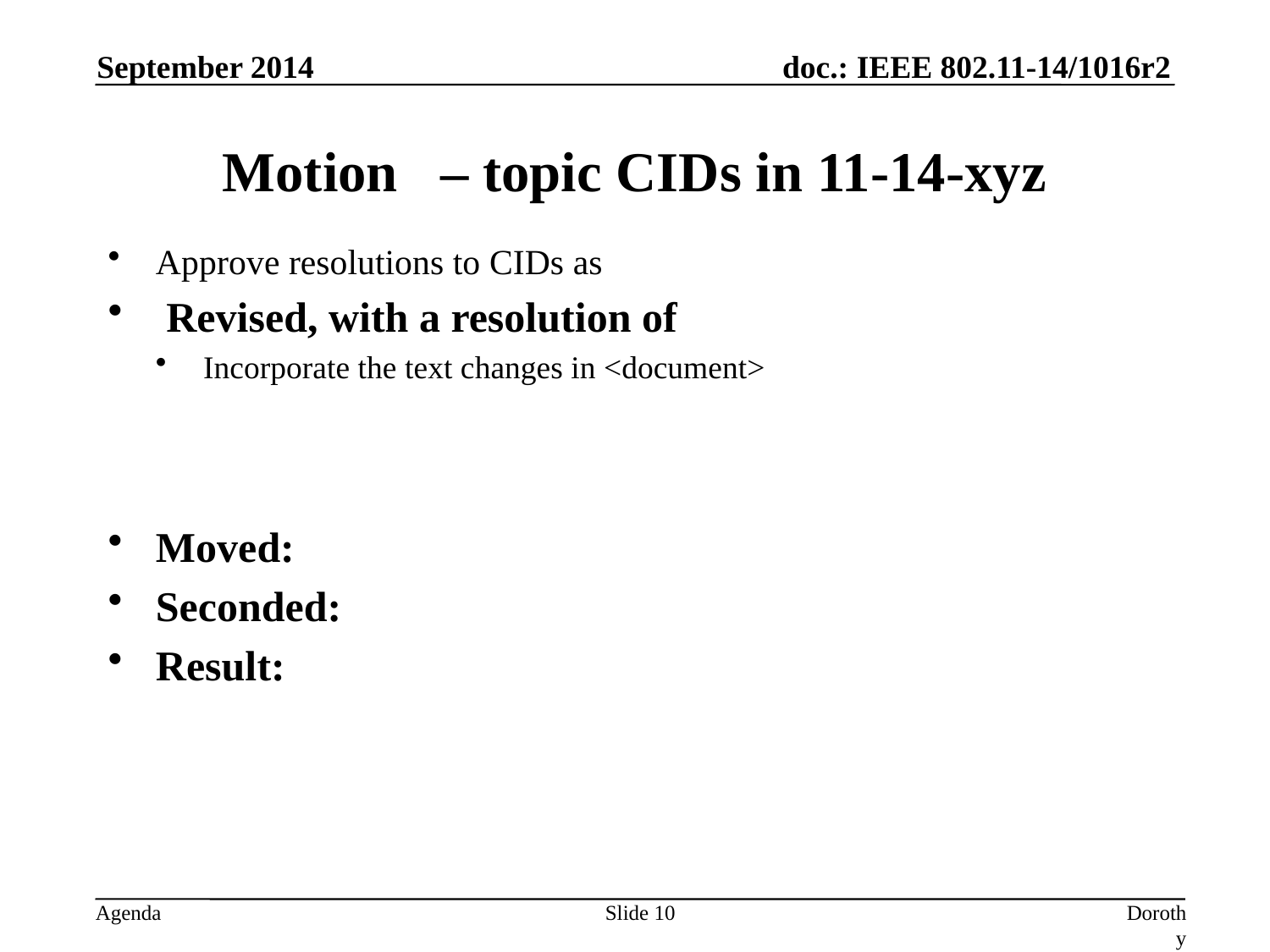

September 2014
# Motion   – topic CIDs in 11-14-xyz
Approve resolutions to CIDs as
 Revised, with a resolution of
Incorporate the text changes in <document>

Moved:
Seconded:
Result:
Slide 10
Dorothy Stanley, Aruba Networks